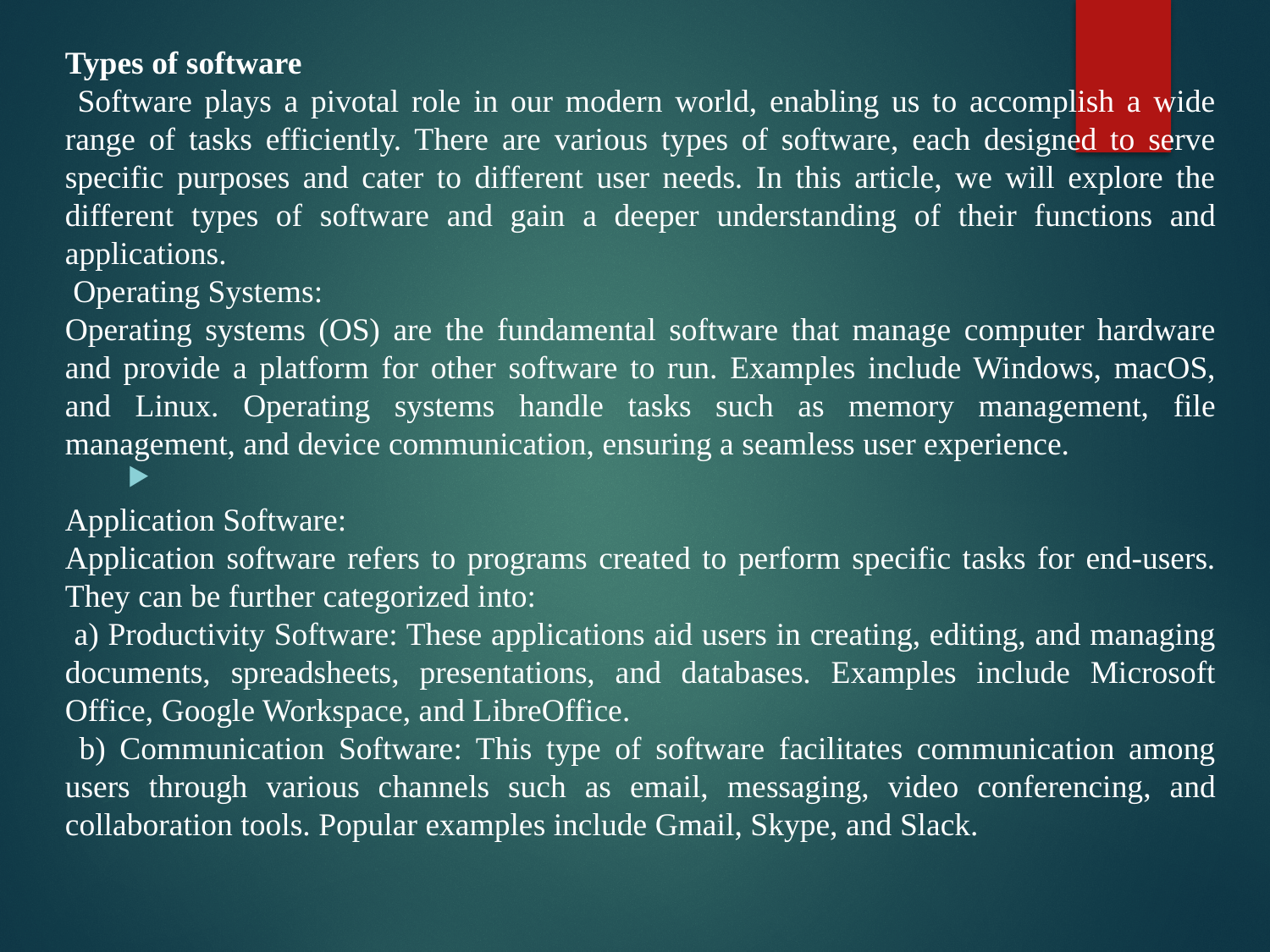

Types of software
 Software plays a pivotal role in our modern world, enabling us to accomplish a wide range of tasks efficiently. There are various types of software, each designed to serve specific purposes and cater to different user needs. In this article, we will explore the different types of software and gain a deeper understanding of their functions and applications.
 Operating Systems:
Operating systems (OS) are the fundamental software that manage computer hardware and provide a platform for other software to run. Examples include Windows, macOS, and Linux. Operating systems handle tasks such as memory management, file management, and device communication, ensuring a seamless user experience.
Application Software:
Application software refers to programs created to perform specific tasks for end-users. They can be further categorized into:
 a) Productivity Software: These applications aid users in creating, editing, and managing documents, spreadsheets, presentations, and databases. Examples include Microsoft Office, Google Workspace, and LibreOffice.
 b) Communication Software: This type of software facilitates communication among users through various channels such as email, messaging, video conferencing, and collaboration tools. Popular examples include Gmail, Skype, and Slack.